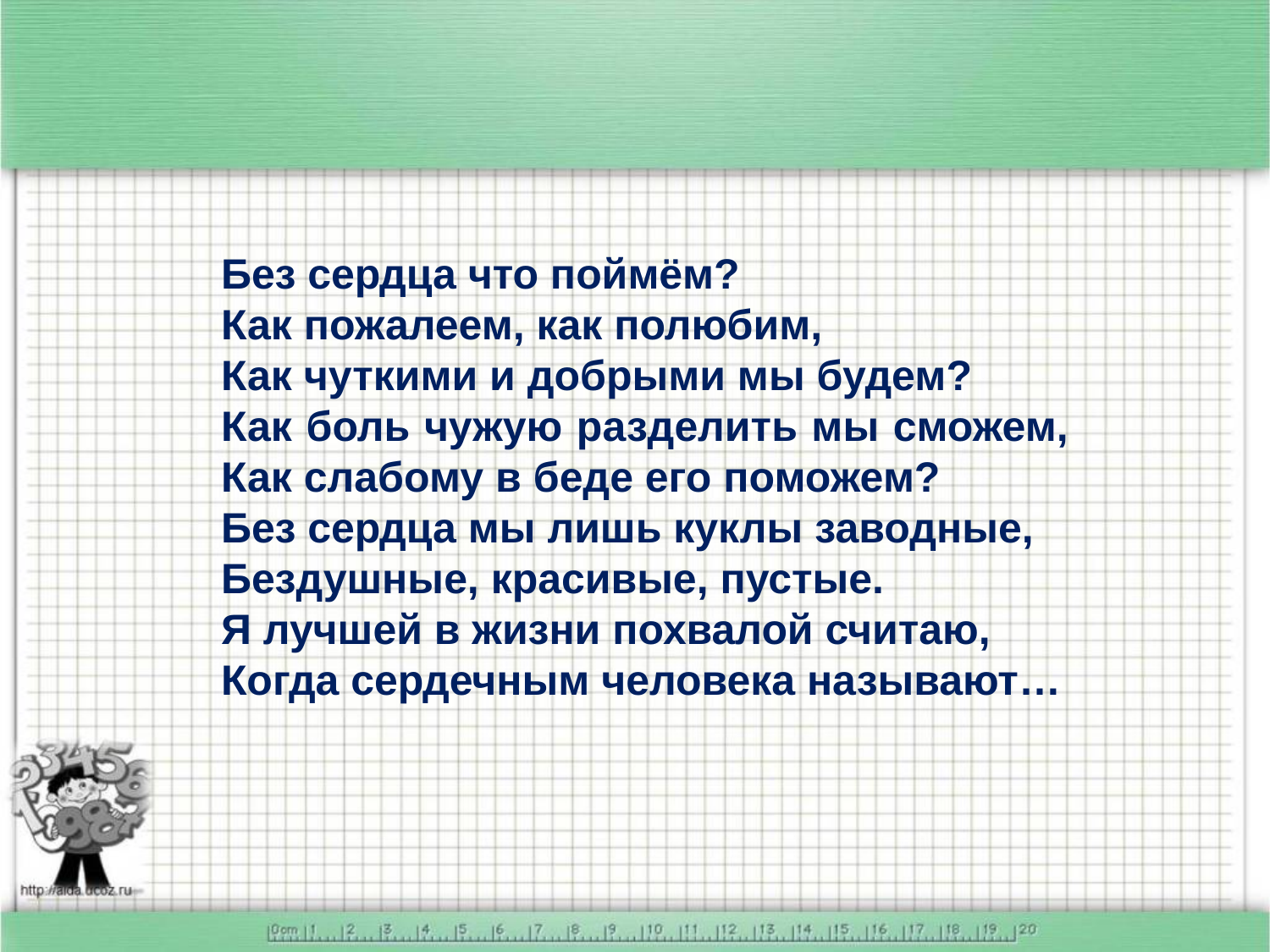

Без сердца что поймём?
Как пожалеем, как полюбим,
Как чуткими и добрыми мы будем?
Как боль чужую разделить мы сможем,
Как слабому в беде его поможем?
Без сердца мы лишь куклы заводные,
Бездушные, красивые, пустые.
Я лучшей в жизни похвалой считаю,
Когда сердечным человека называют…